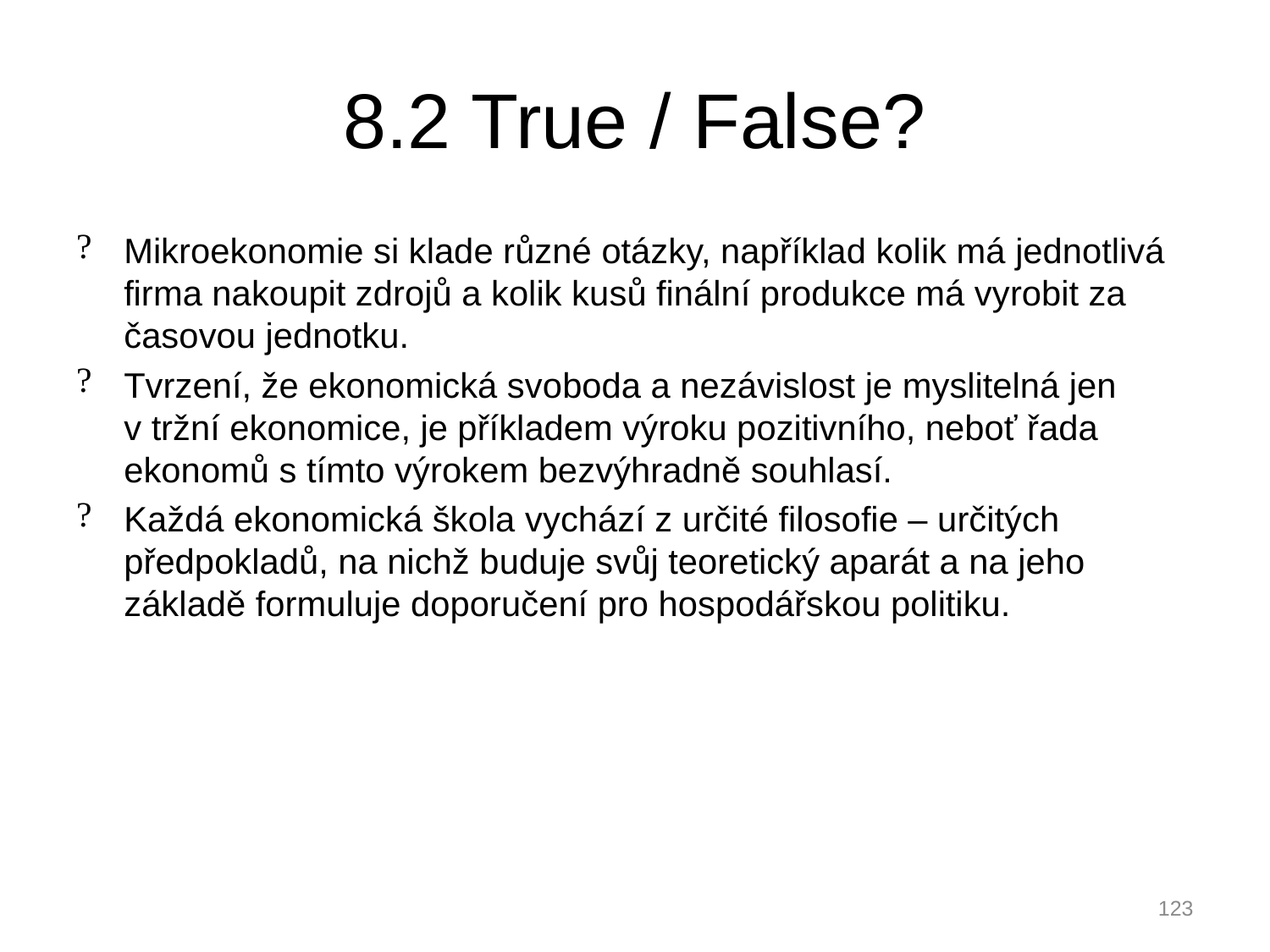

# 8.2 True / False?
Mikroekonomie si klade různé otázky, například kolik má jednotlivá firma nakoupit zdrojů a kolik kusů finální produkce má vyrobit za časovou jednotku.
Tvrzení, že ekonomická svoboda a nezávislost je myslitelná jen v tržní ekonomice, je příkladem výroku pozitivního, neboť řada ekonomů s tímto výrokem bezvýhradně souhlasí.
Každá ekonomická škola vychází z určité filosofie – určitých předpokladů, na nichž buduje svůj teoretický aparát a na jeho základě formuluje doporučení pro hospodářskou politiku.
123